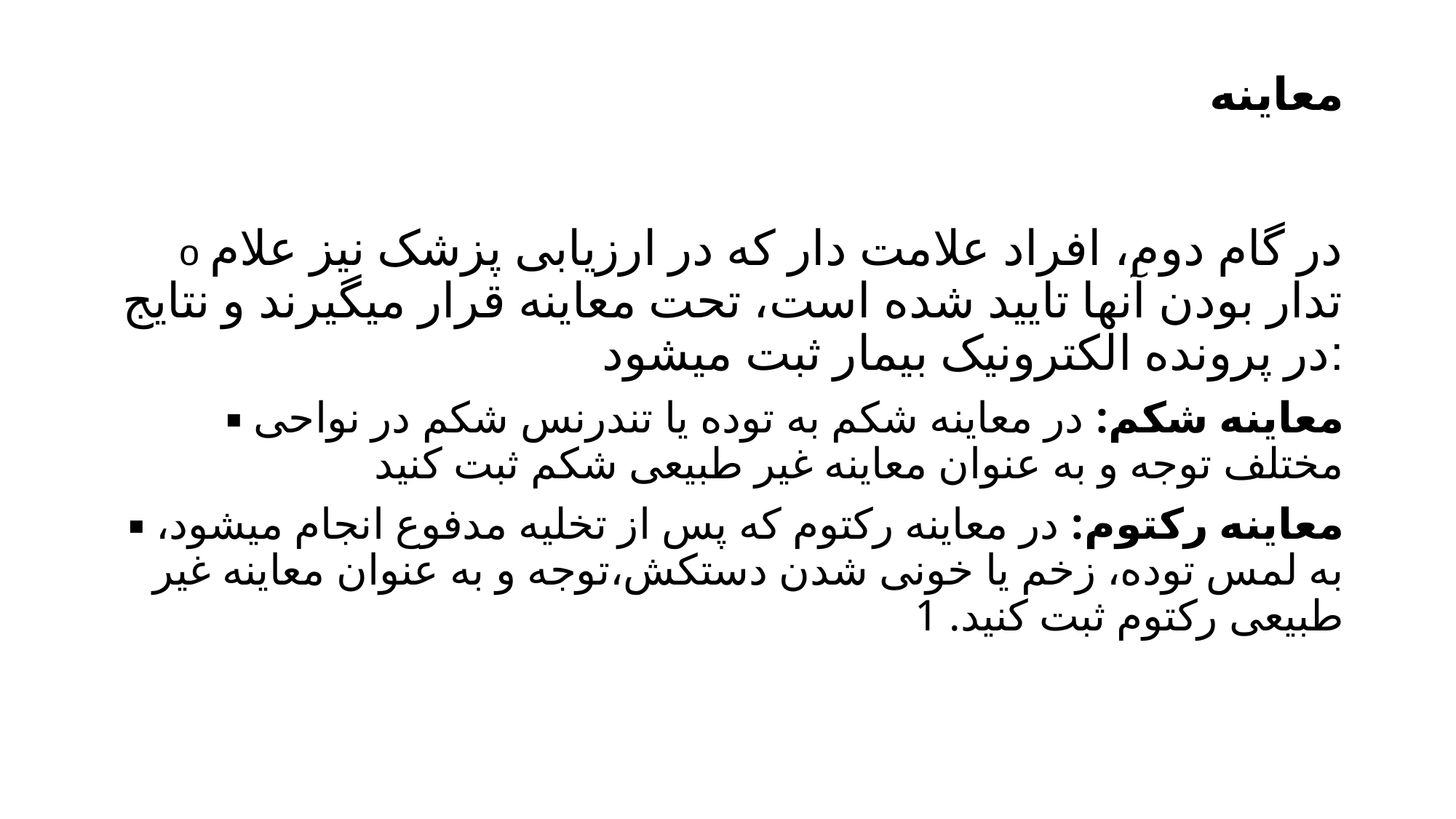

# معاینه
o در گام دوم، افراد علامت دار که در ارزیابی پزشک نیز علام تدار بودن آنها تایید شده است، تحت معاینه قرار میگیرند و نتایج در پرونده الکترونیک بیمار ثبت میشود:
▪ معاینه شکم: در معاینه شکم به توده یا تندرنس شکم در نواحی مختلف توجه و به عنوان معاینه غیر طبیعی شکم ثبت کنید
▪ معاینه رکتوم: در معاینه رکتوم که پس از تخلیه مدفوع انجام میشود، به لمس توده، زخم یا خونی شدن دستکش،توجه و به عنوان معاینه غیر طبیعی رکتوم ثبت کنید. 1